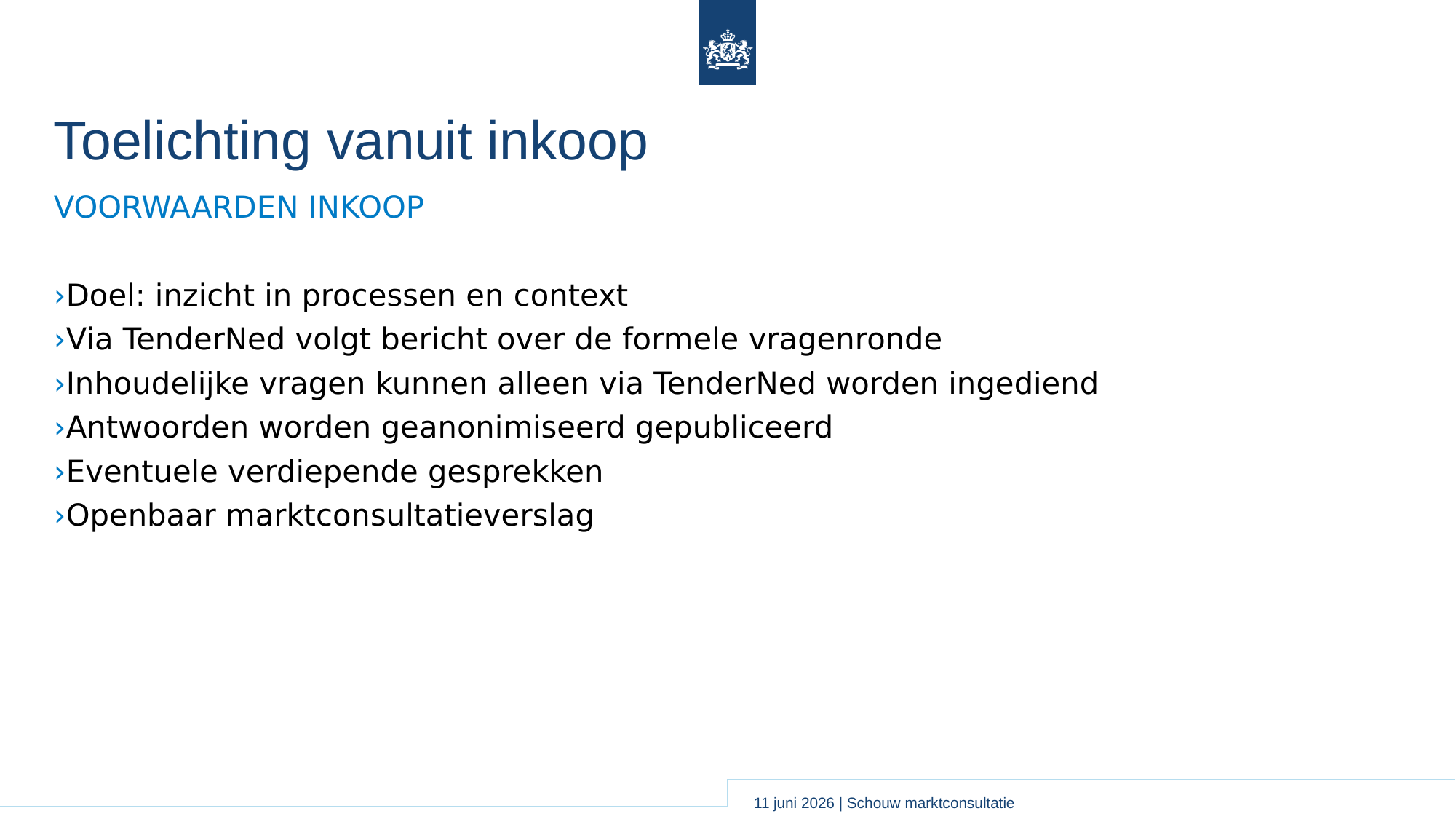

# Toelichting vanuit inkoop
VOORWAARDEN INKOOP

›Doel: inzicht in processen en context
›Via TenderNed volgt bericht over de formele vragenronde
›Inhoudelijke vragen kunnen alleen via TenderNed worden ingediend
›Antwoorden worden geanonimiseerd gepubliceerd
›Eventuele verdiepende gesprekken
›Openbaar marktconsultatieverslag
Voorwaarden Inkoopwaarden Inkoop

11 juni 2026 | Schouw marktconsultatie